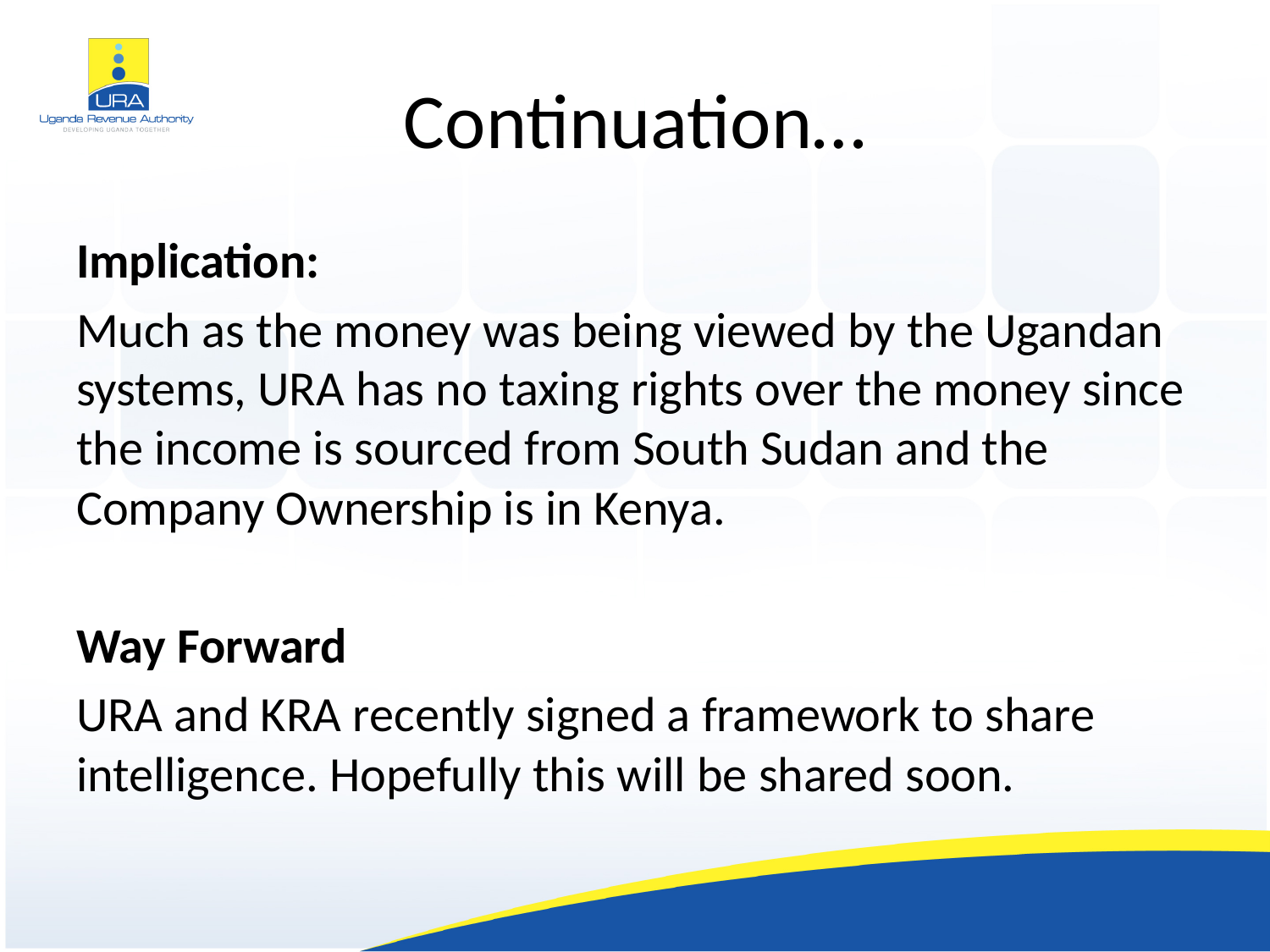

# Continuation…
Implication:
Much as the money was being viewed by the Ugandan systems, URA has no taxing rights over the money since the income is sourced from South Sudan and the Company Ownership is in Kenya.

Way Forward
URA and KRA recently signed a framework to share intelligence. Hopefully this will be shared soon.